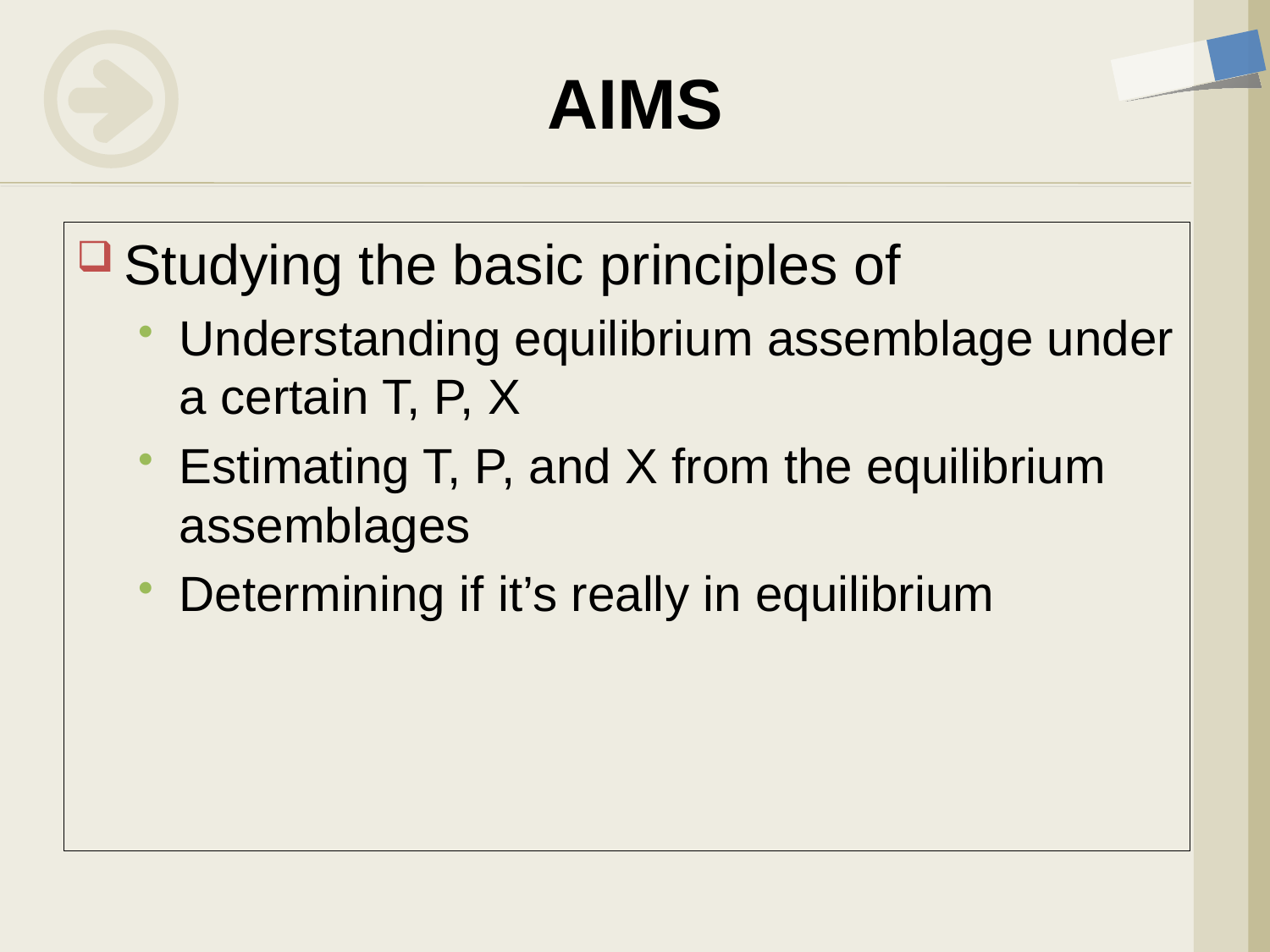

# AIMS
Studying the basic principles of
Understanding equilibrium assemblage under a certain T, P, X
Estimating T, P, and X from the equilibrium assemblages
Determining if it’s really in equilibrium